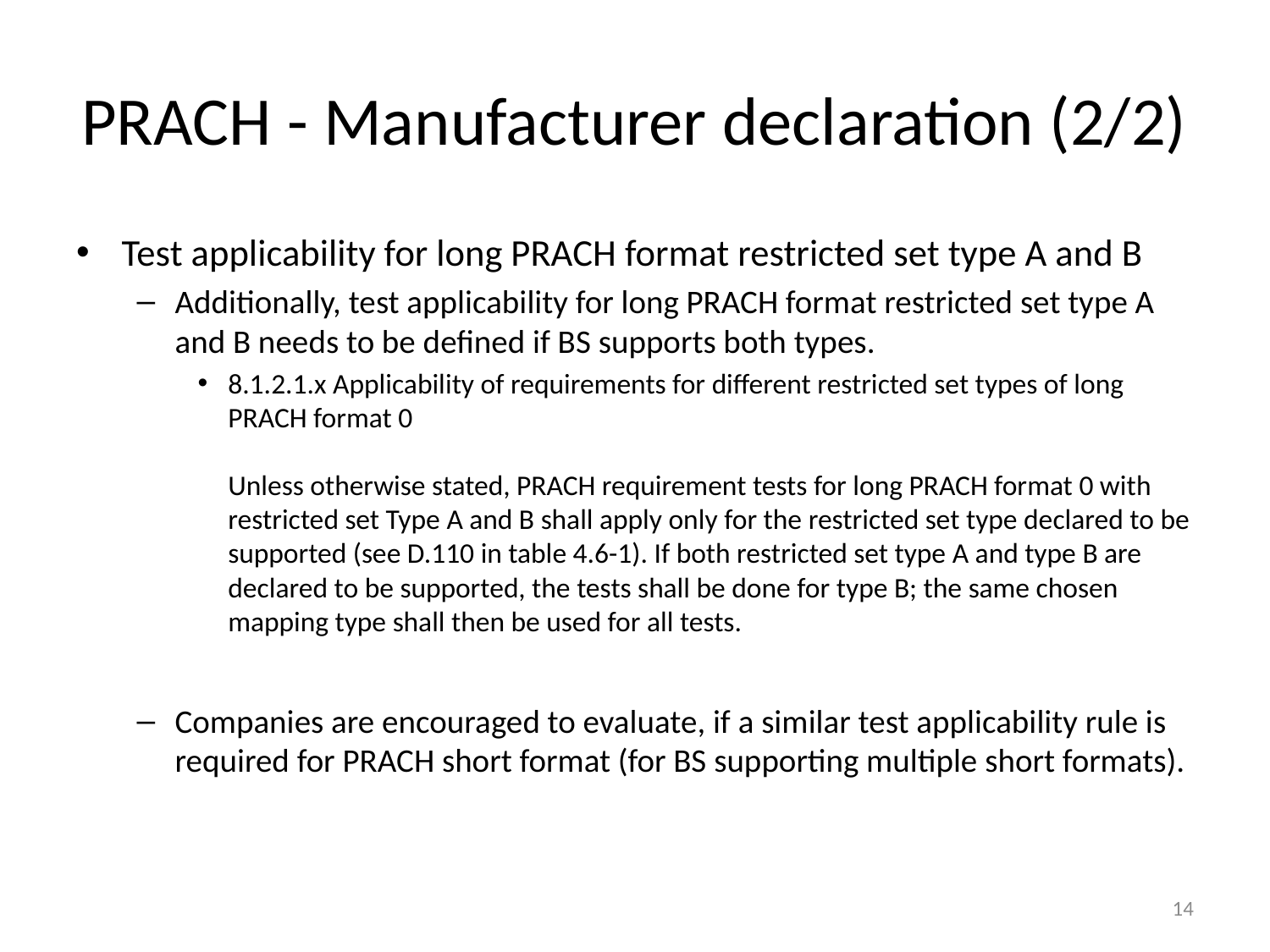

# PRACH - Manufacturer declaration (2/2)
Test applicability for long PRACH format restricted set type A and B
Additionally, test applicability for long PRACH format restricted set type A and B needs to be defined if BS supports both types.
8.1.2.1.x Applicability of requirements for different restricted set types of long PRACH format 0
Unless otherwise stated, PRACH requirement tests for long PRACH format 0 with restricted set Type A and B shall apply only for the restricted set type declared to be supported (see D.110 in table 4.6-1). If both restricted set type A and type B are declared to be supported, the tests shall be done for type B; the same chosen mapping type shall then be used for all tests.

Companies are encouraged to evaluate, if a similar test applicability rule is required for PRACH short format (for BS supporting multiple short formats).

14